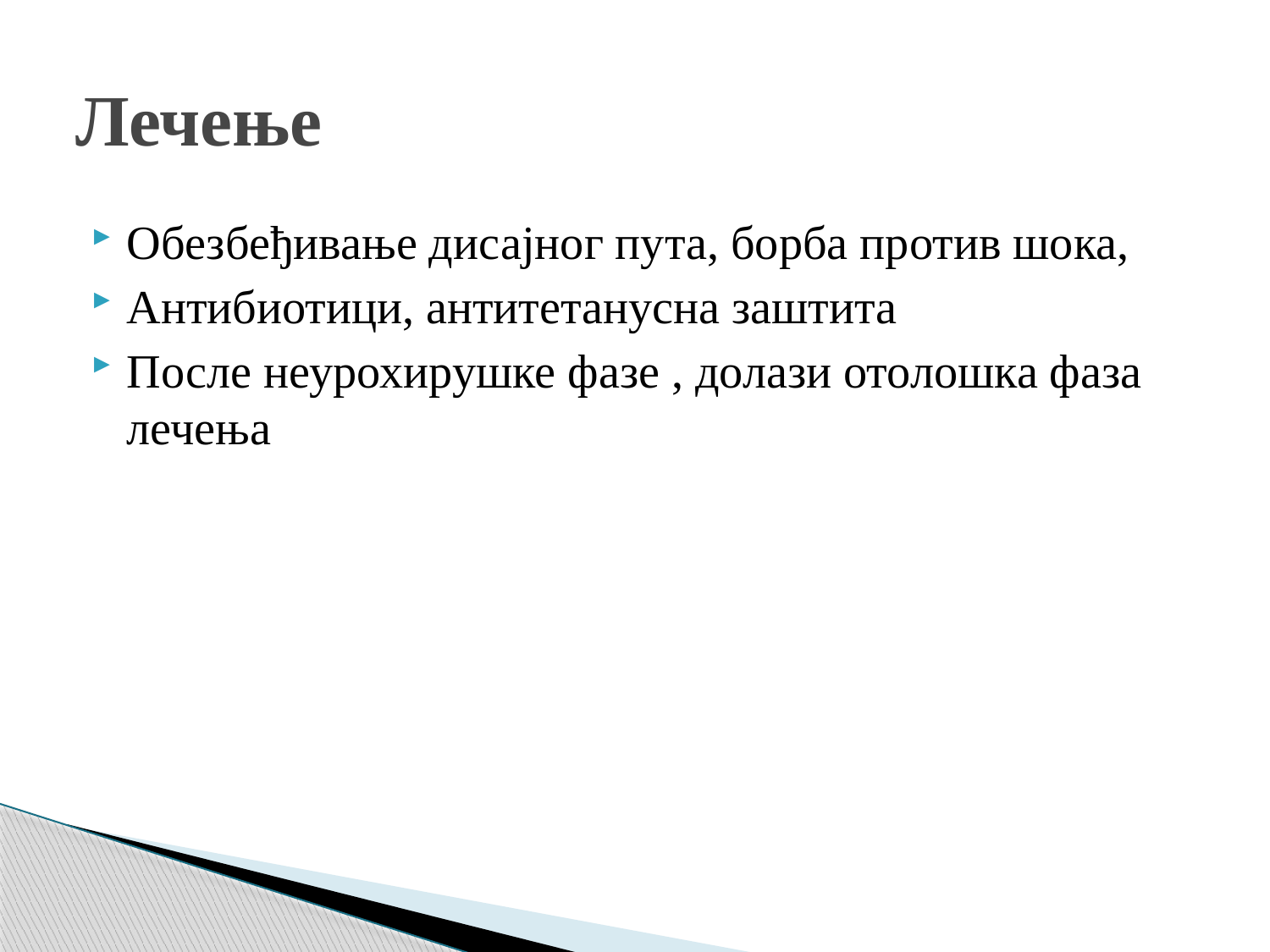

# Лечење
Обезбеђивање дисајног пута, борба против шока,
Антибиотици, антитетанусна заштита
После неурохирушке фазе , долази отолошка фаза лечења